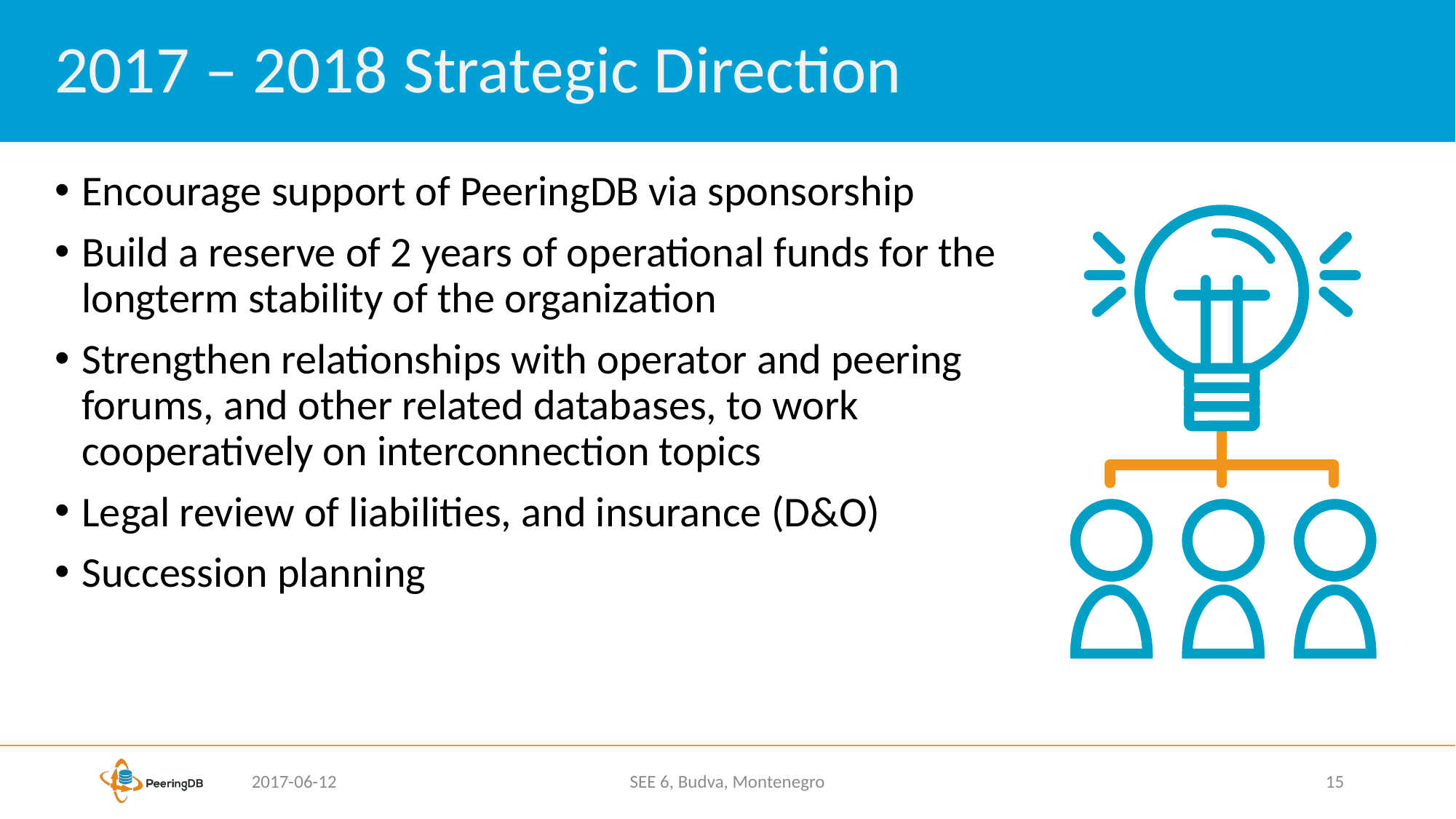

# 2017 – 2018 Strategic Direction
Encourage support of PeeringDB via sponsorship
Build a reserve of 2 years of operational funds for the longterm stability of the organization
Strengthen relationships with operator and peering forums, and other related databases, to work cooperatively on interconnection topics
Legal review of liabilities, and insurance (D&O)
Succession planning

2017-06-12
SEE 6, Budva, Montenegro
15